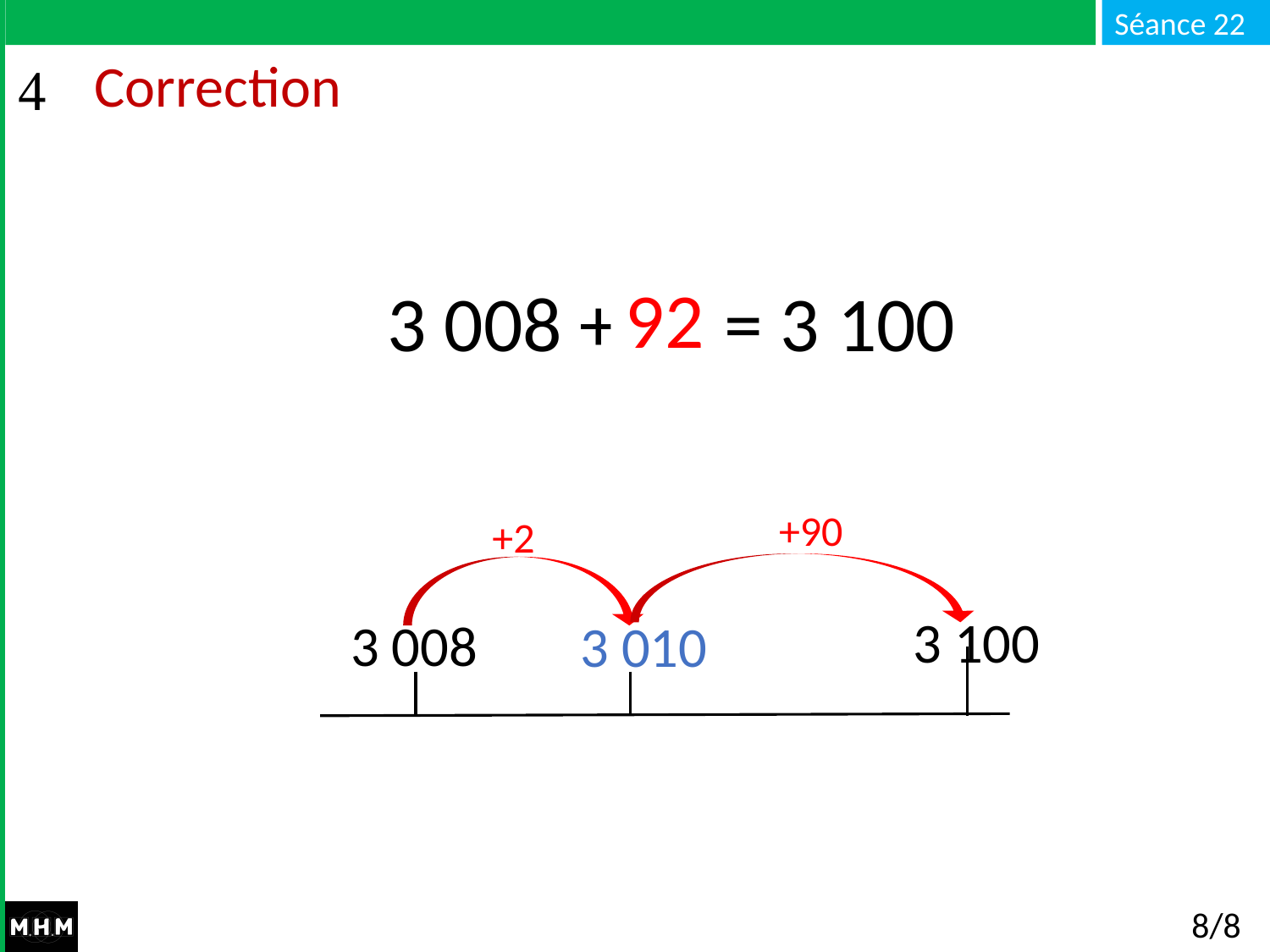

# Correction
92
 3 008 + …  = 3 100
+90
+2

3 100
3 008
3 010
8/8